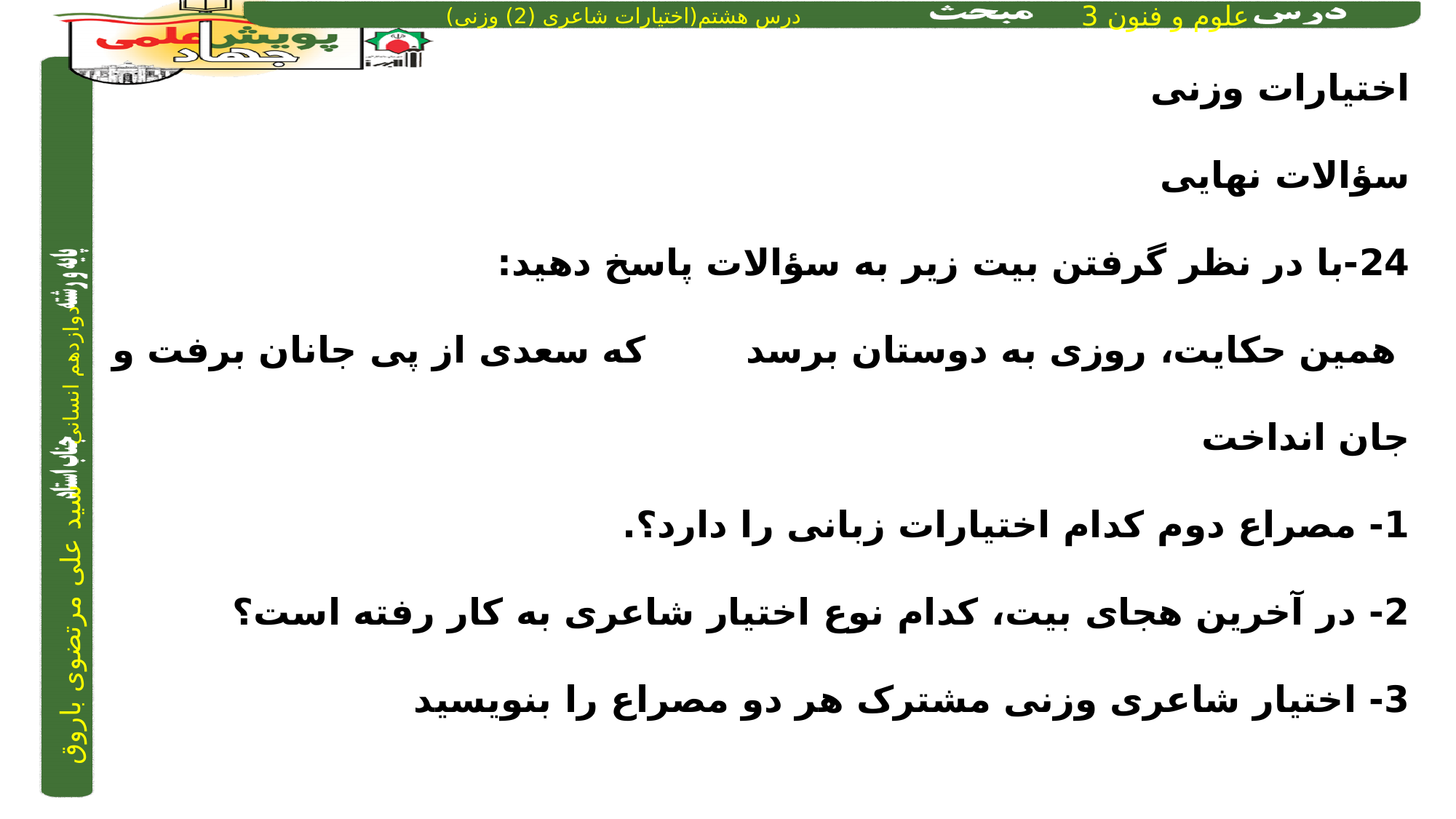

اختیارات وزنی
سؤالات نهایی
24-با در نظر گرفتن بیت زیر به سؤالات پاسخ دهید:‌
 همین حکایت، روزی به دوستان برسد	 	که سعدی از پی جانان برفت و جان انداخت
1- مصراع دوم کدام اختیارات زبانی را دارد؟.
2- در آخرین هجای بیت، کدام نوع اختیار شاعری به کار رفته است؟
3- اختیار شاعری وزنی مشترک هر دو مصراع را بنویسید